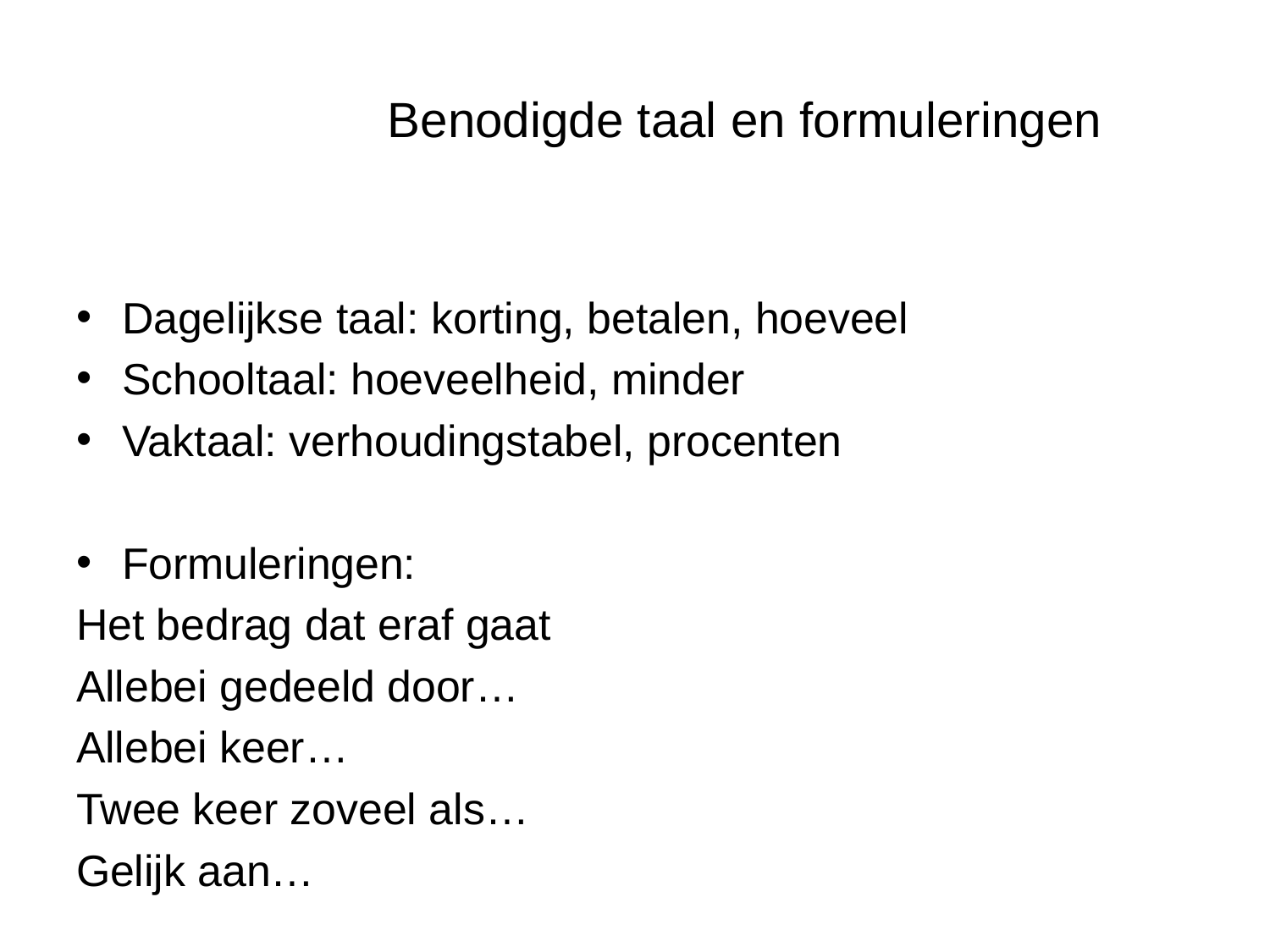

# Benodigde taal en formuleringen

Dagelijkse taal: korting, betalen, hoeveel
Schooltaal: hoeveelheid, minder
Vaktaal: verhoudingstabel, procenten

Formuleringen:
Het bedrag dat eraf gaat
Allebei gedeeld door…
Allebei keer…
Twee keer zoveel als…
Gelijk aan…